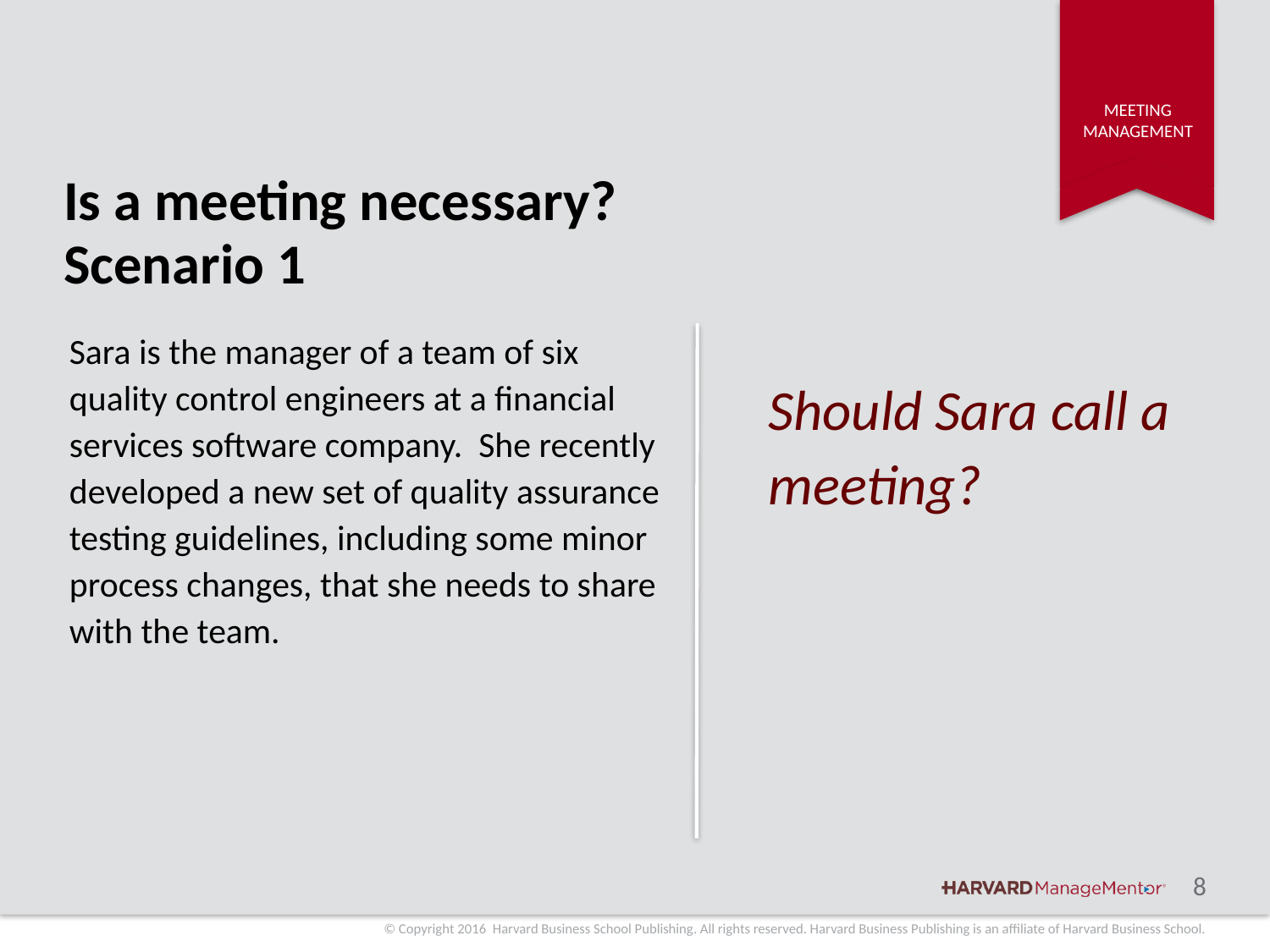

# Is a meeting necessary? Scenario 1
Sara is the manager of a team of six quality control engineers at a financial services software company.  She recently developed a new set of quality assurance testing guidelines, including some minor process changes, that she needs to share with the team.

Should Sara call a meeting?